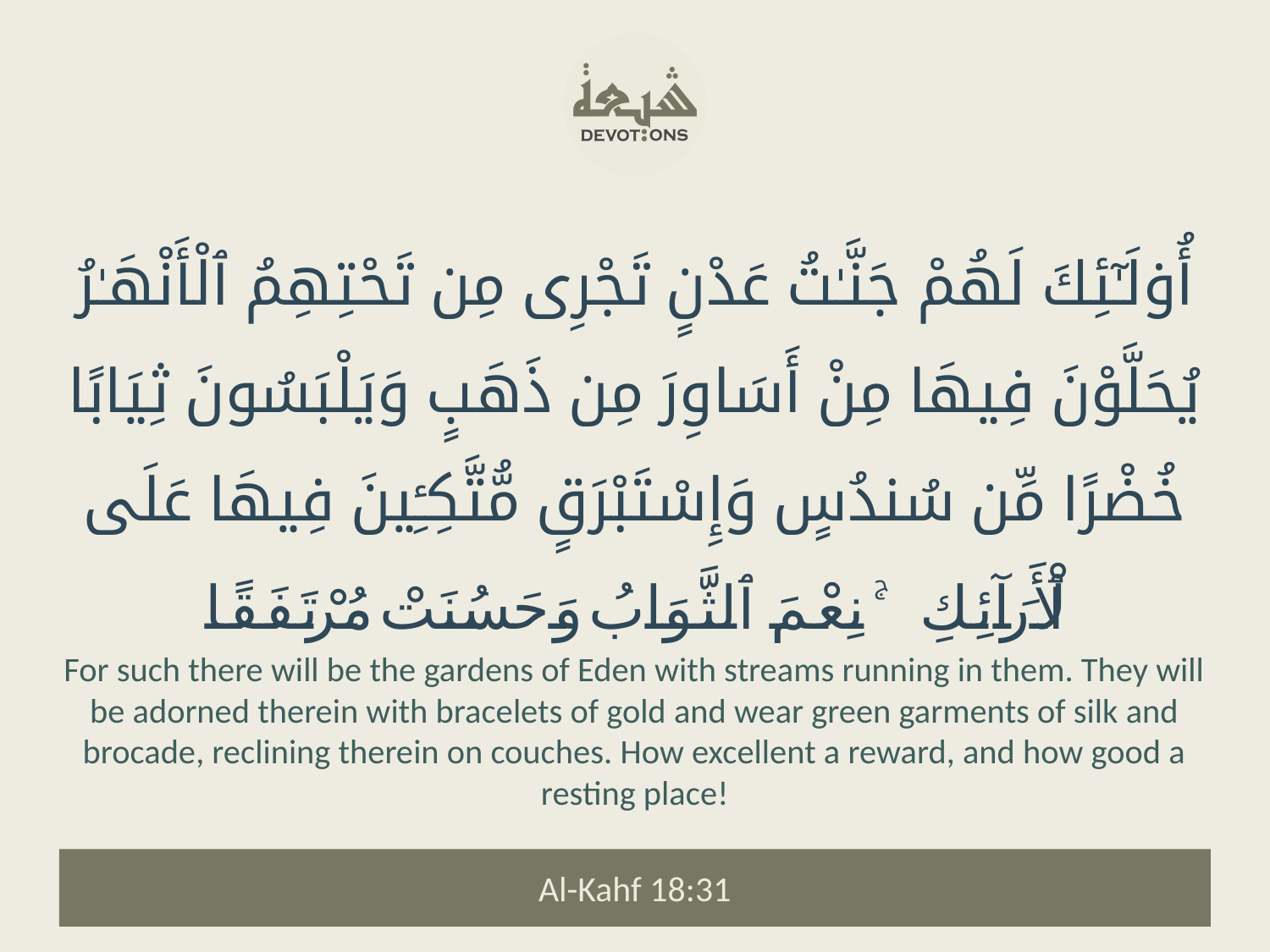

أُو۟لَـٰٓئِكَ لَهُمْ جَنَّـٰتُ عَدْنٍ تَجْرِى مِن تَحْتِهِمُ ٱلْأَنْهَـٰرُ يُحَلَّوْنَ فِيهَا مِنْ أَسَاوِرَ مِن ذَهَبٍ وَيَلْبَسُونَ ثِيَابًا خُضْرًا مِّن سُندُسٍ وَإِسْتَبْرَقٍ مُّتَّكِـِٔينَ فِيهَا عَلَى ٱلْأَرَآئِكِ ۚ نِعْمَ ٱلثَّوَابُ وَحَسُنَتْ مُرْتَفَقًا
For such there will be the gardens of Eden with streams running in them. They will be adorned therein with bracelets of gold and wear green garments of silk and brocade, reclining therein on couches. How excellent a reward, and how good a resting place!
Al-Kahf 18:31